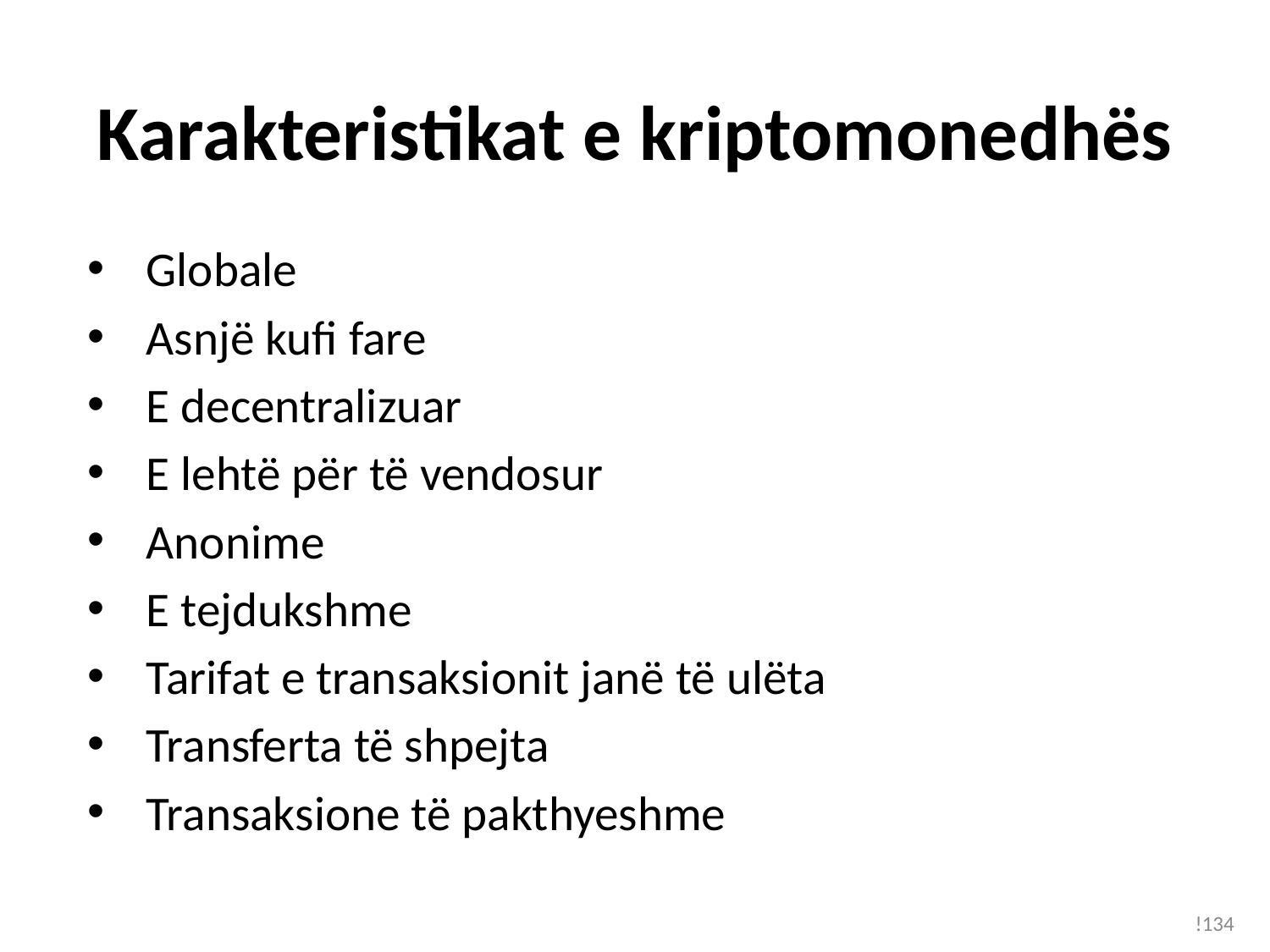

# Karakteristikat e kriptomonedhës
Globale
Asnjë kufi fare
E decentralizuar
E lehtë për të vendosur
Anonime
E tejdukshme
Tarifat e transaksionit janë të ulëta
Transferta të shpejta
Transaksione të pakthyeshme

!134